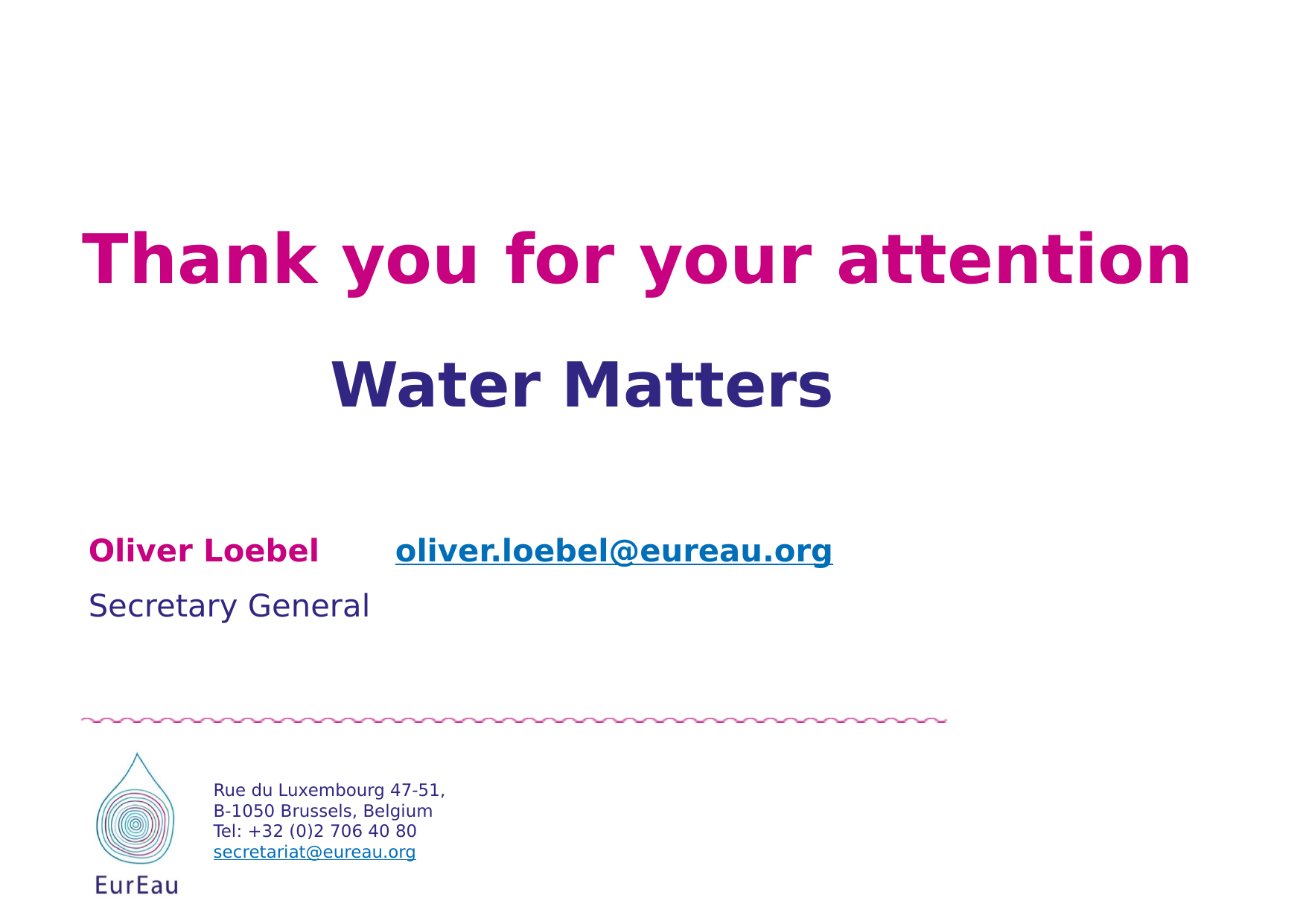

Water Matters
Oliver Loebel       oliver.loebel@eureau.org
Secretary General